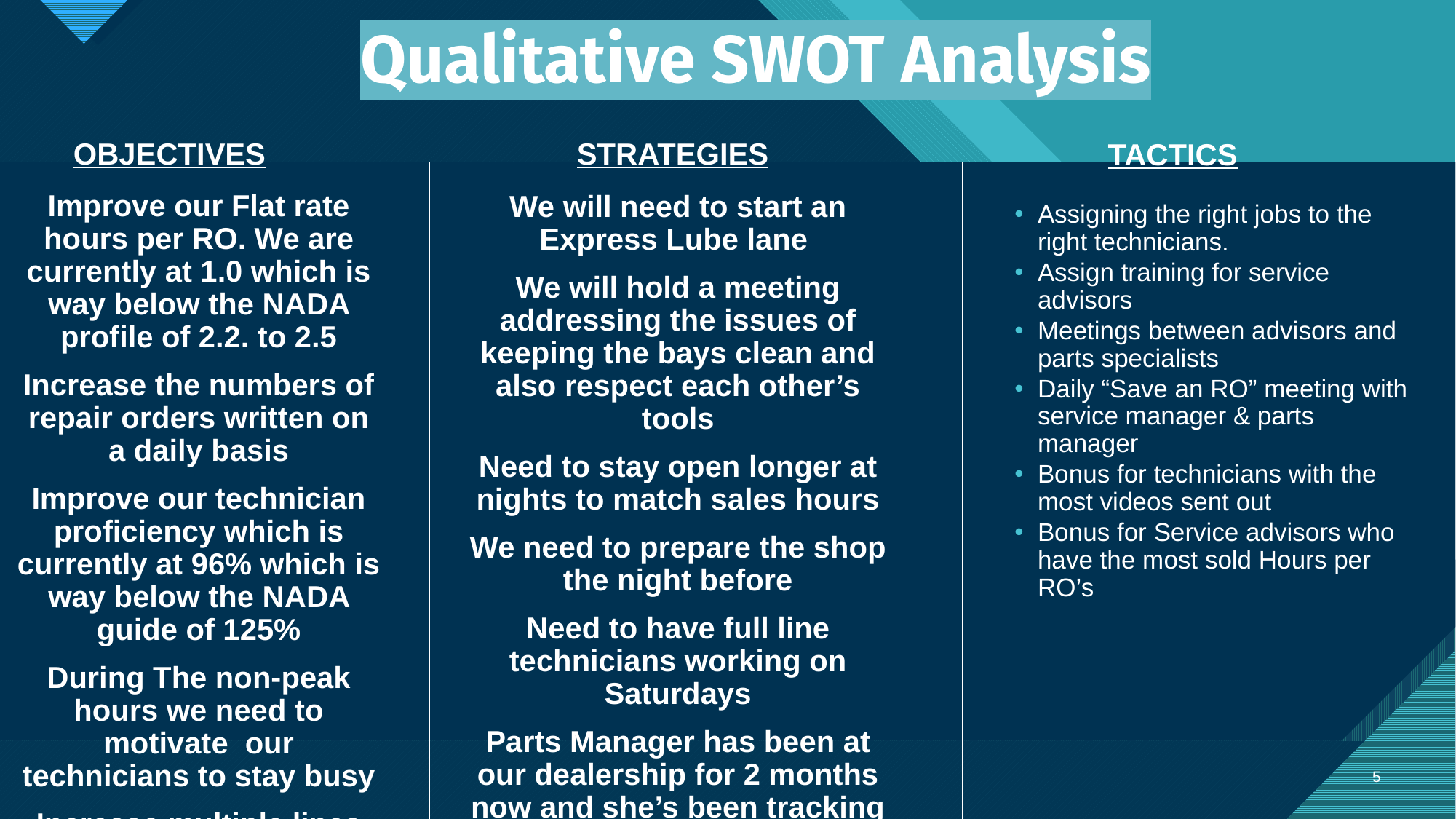

Qualitative SWOT Analysis
OBJECTIVES
STRATEGIES
TACTICS
Improve our Flat rate hours per RO. We are currently at 1.0 which is way below the NADA profile of 2.2. to 2.5
Increase the numbers of repair orders written on a daily basis
Improve our technician proficiency which is currently at 96% which is way below the NADA guide of 125%
During The non-peak hours we need to motivate  our technicians to stay busy
Increase multiple lines RO’s because right now our One Item RO’s is at 60%

We will need to start an Express Lube lane
We will hold a meeting addressing the issues of keeping the bays clean and also respect each other’s tools
Need to stay open longer at nights to match sales hours
We need to prepare the shop the night before
Need to have full line technicians working on Saturdays
Parts Manager has been at our dealership for 2 months now and she’s been tracking lost sales
Each Service Advisors need to write at least 15 RO’s per day.

Assigning the right jobs to the right technicians.
Assign training for service advisors
Meetings between advisors and parts specialists
Daily “Save an RO” meeting with service manager & parts manager
Bonus for technicians with the most videos sent out
Bonus for Service advisors who have the most sold Hours per RO’s

5